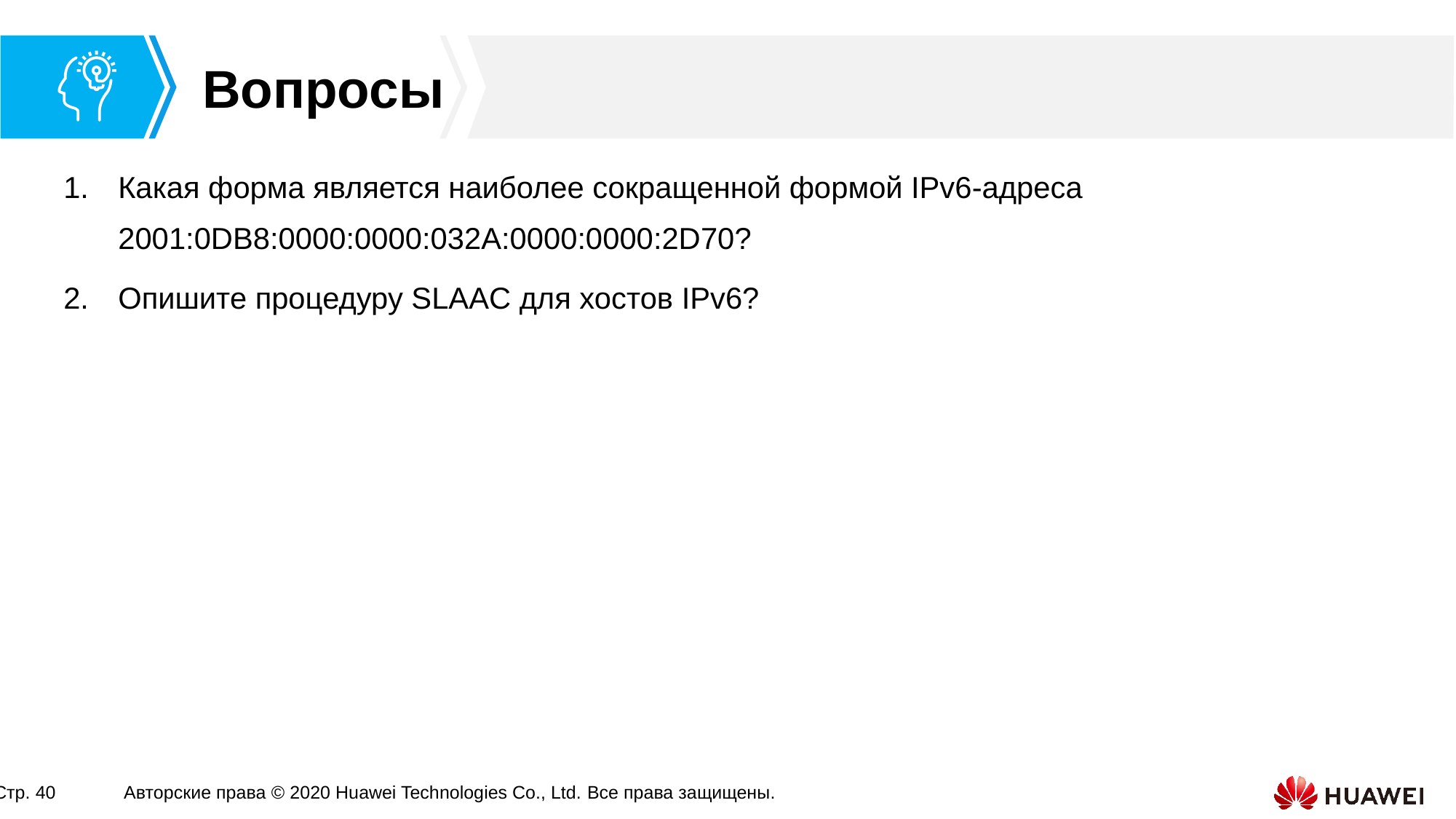

Какая форма является наиболее сокращенной формой IPv6-адреса 2001:0DB8:0000:0000:032A:0000:0000:2D70?
Опишите процедуру SLAAC для хостов IPv6?